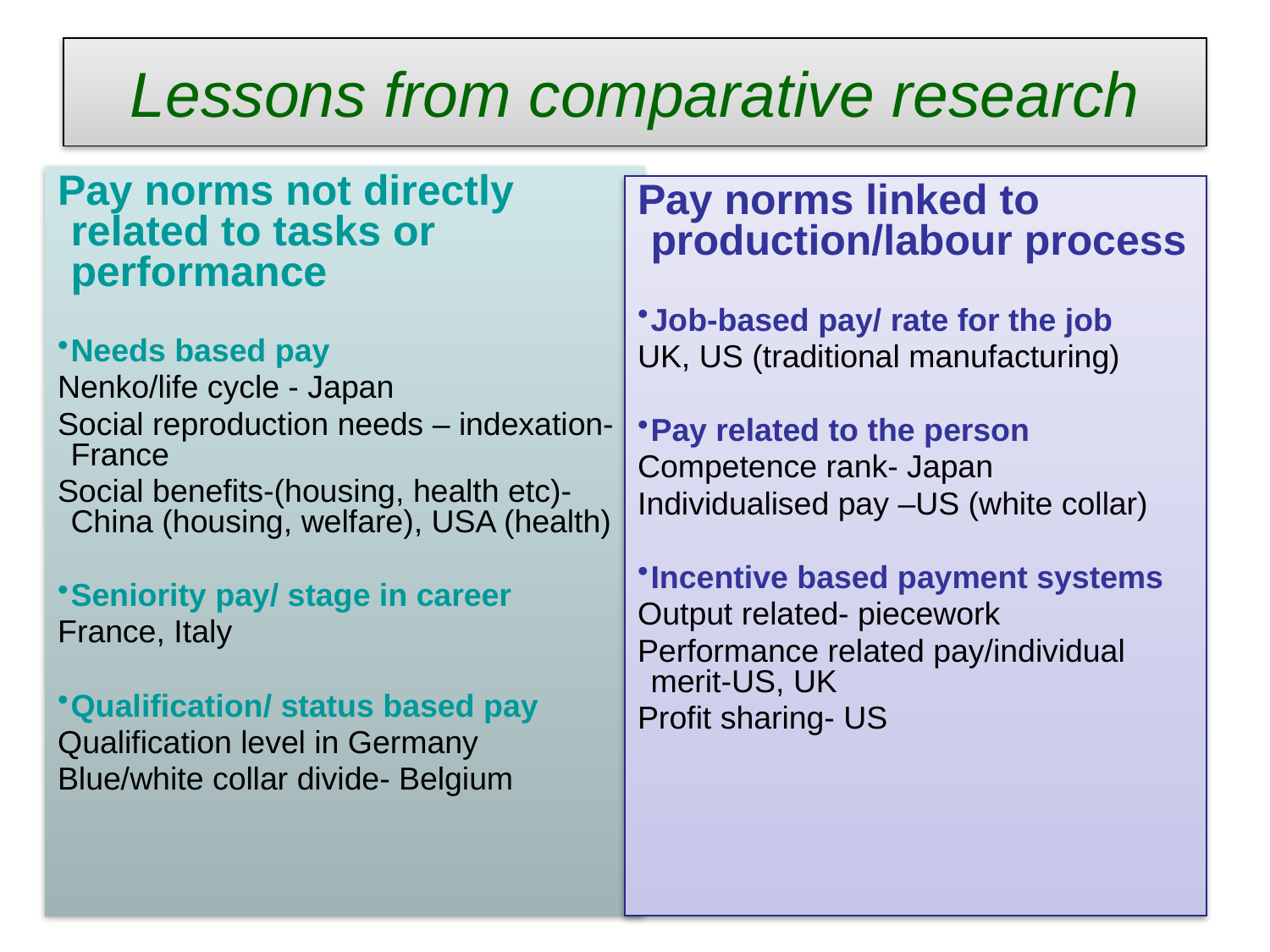

# Lessons from comparative research
Pay norms not directly related to tasks or performance

Needs based pay
Nenko/life cycle - Japan
Social reproduction needs – indexation-France
Social benefits-(housing, health etc)- China (housing, welfare), USA (health)

Seniority pay/ stage in career
France, Italy

Qualification/ status based pay
Qualification level in Germany
Blue/white collar divide- Belgium

Pay norms linked to production/labour process

Job-based pay/ rate for the job
UK, US (traditional manufacturing)

Pay related to the person
Competence rank- Japan
Individualised pay –US (white collar)

Incentive based payment systems
Output related- piecework
Performance related pay/individual merit-US, UK
Profit sharing- US